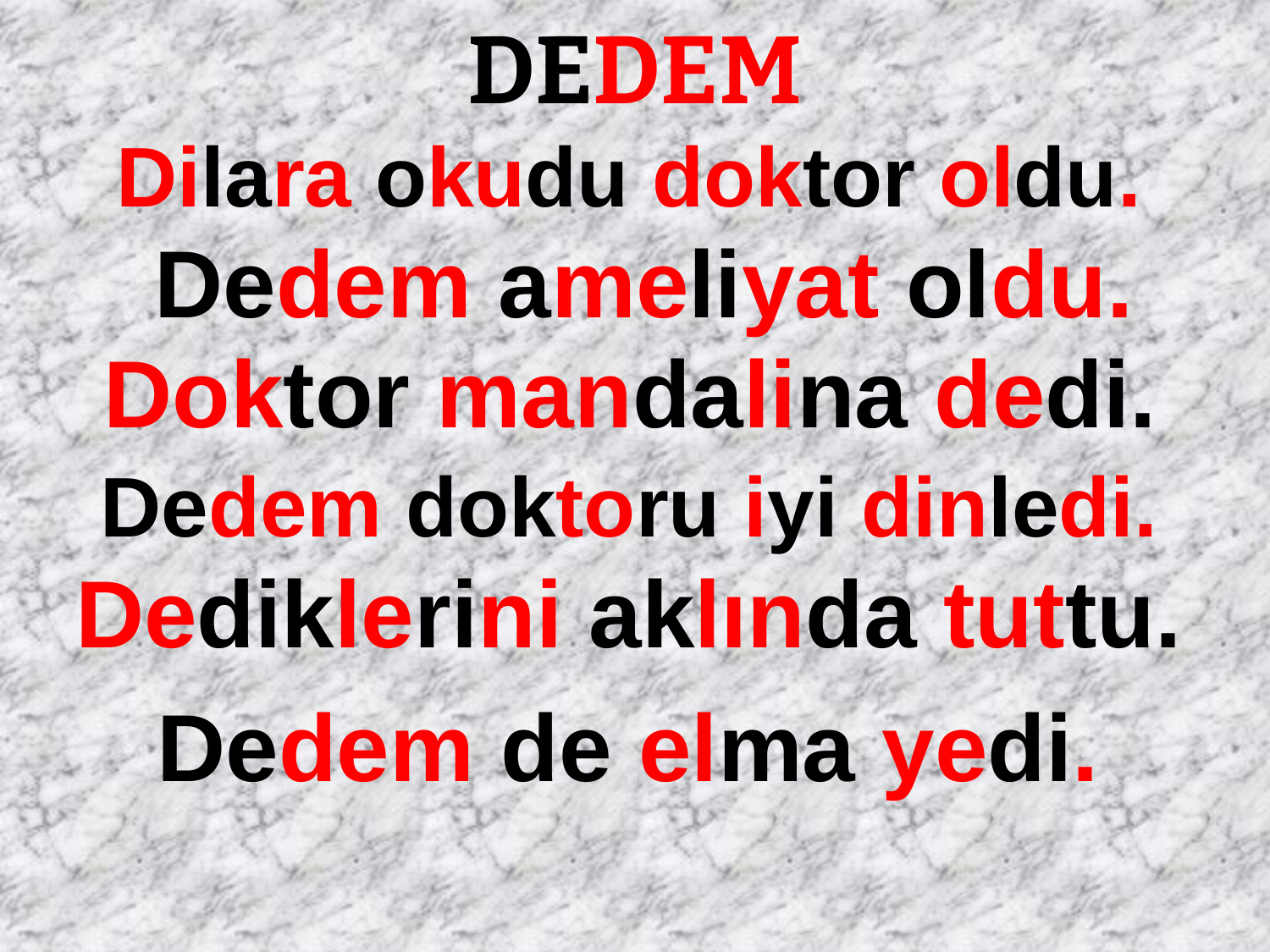

DEDEM
Dilara okudu doktor oldu.
Dedem ameliyat oldu.
Doktor mandalina dedi.
Dedem doktoru iyi dinledi.
Dediklerini aklında tuttu.
Dedem de elma yedi.